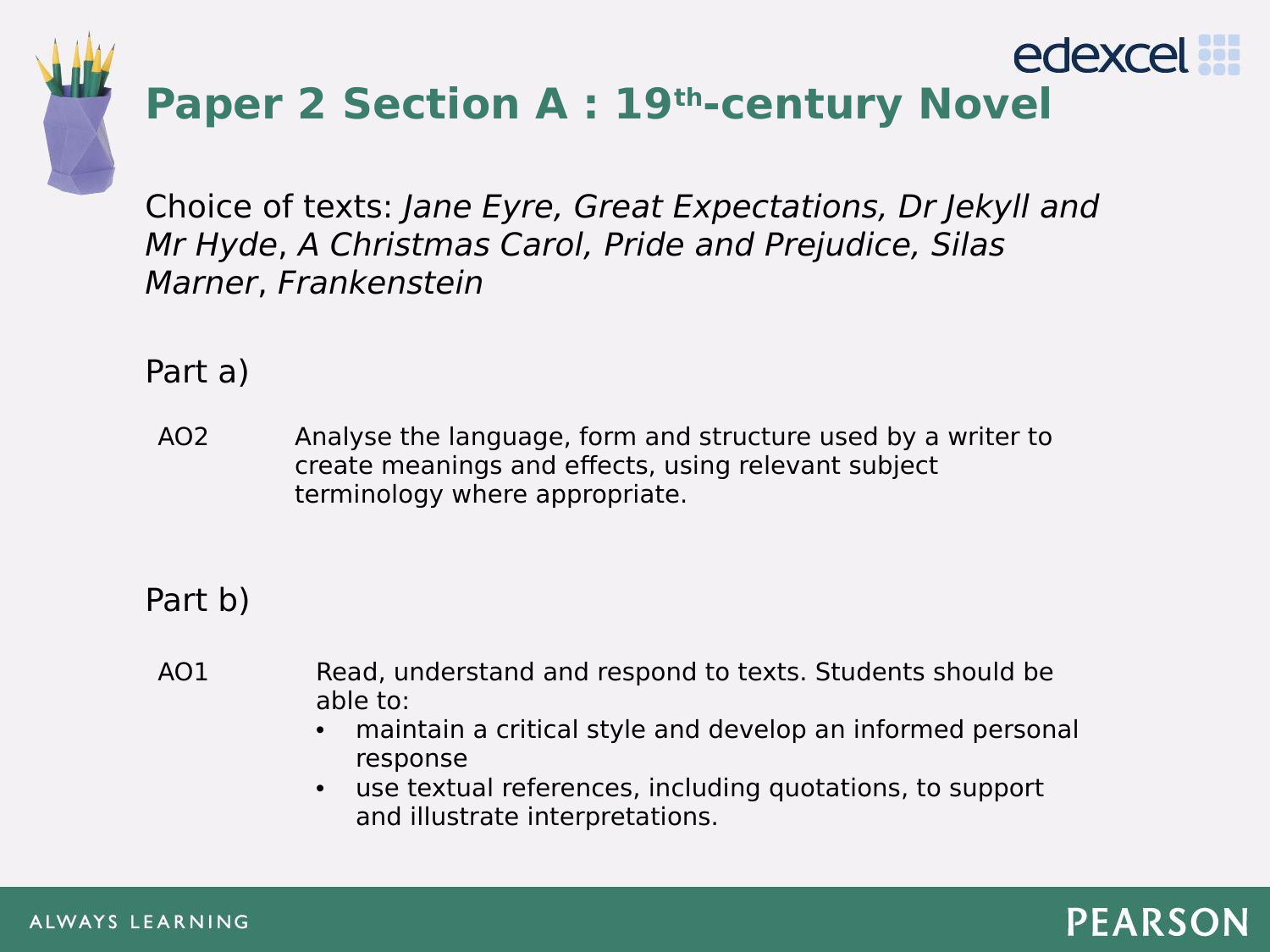

# Paper 2 Section A : 19th-century Novel Choice of texts: Jane Eyre, Great Expectations, Dr Jekyll and Mr Hyde, A Christmas Carol, Pride and Prejudice, Silas Marner, Frankenstein Part a) Part b)
| AO2 | Analyse the language, form and structure used by a writer to create meanings and effects, using relevant subject terminology where appropriate. |
| --- | --- |
| AO1 | Read, understand and respond to texts. Students should be able to: maintain a critical style and develop an informed personal response use textual references, including quotations, to support and illustrate interpretations. |
| --- | --- |